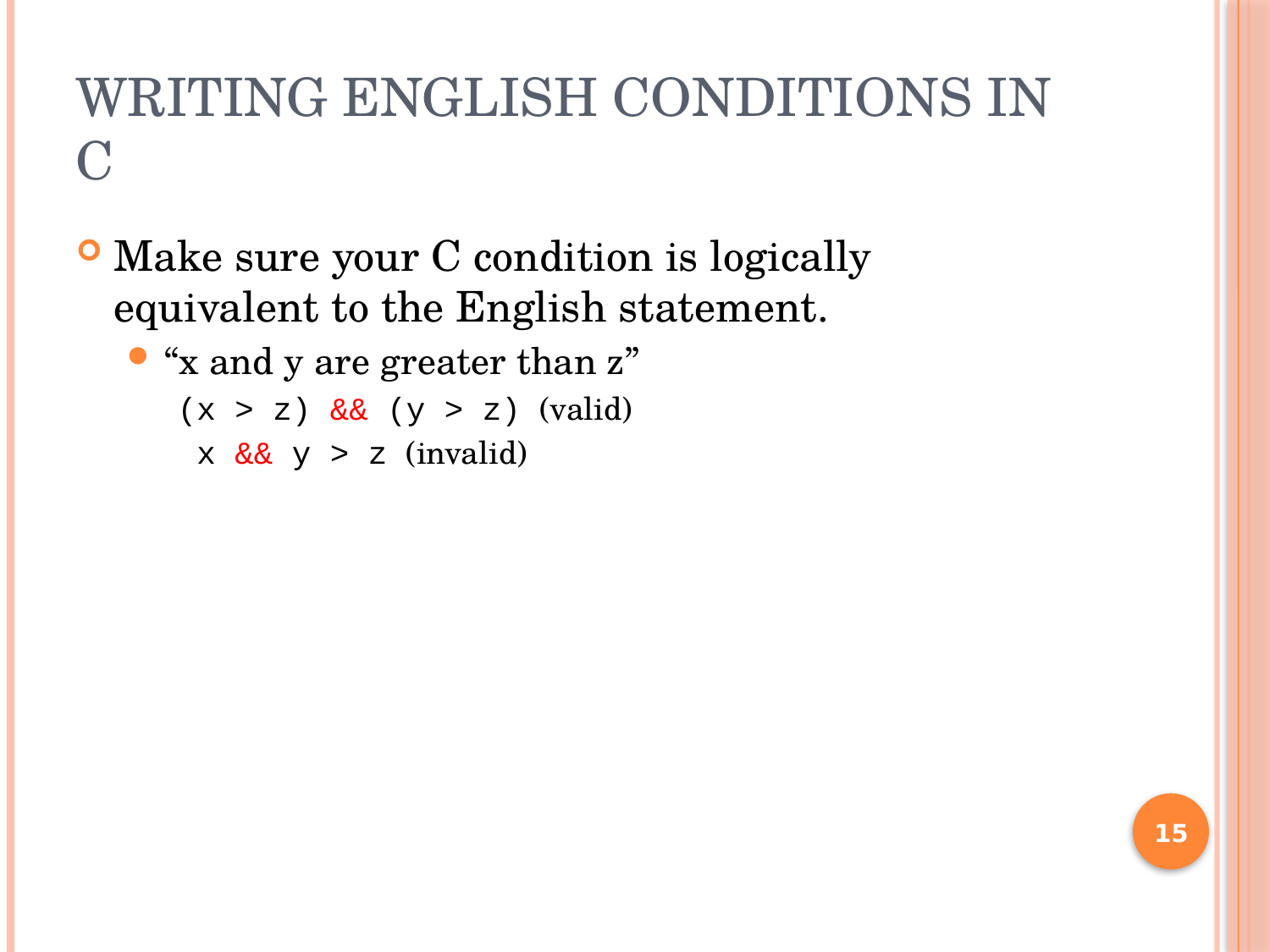

# Writing English Conditions in C
Make sure your C condition is logically equivalent to the English statement.
“x and y are greater than z”
(x > z) && (y > z) (valid)
 x && y > z (invalid)

15